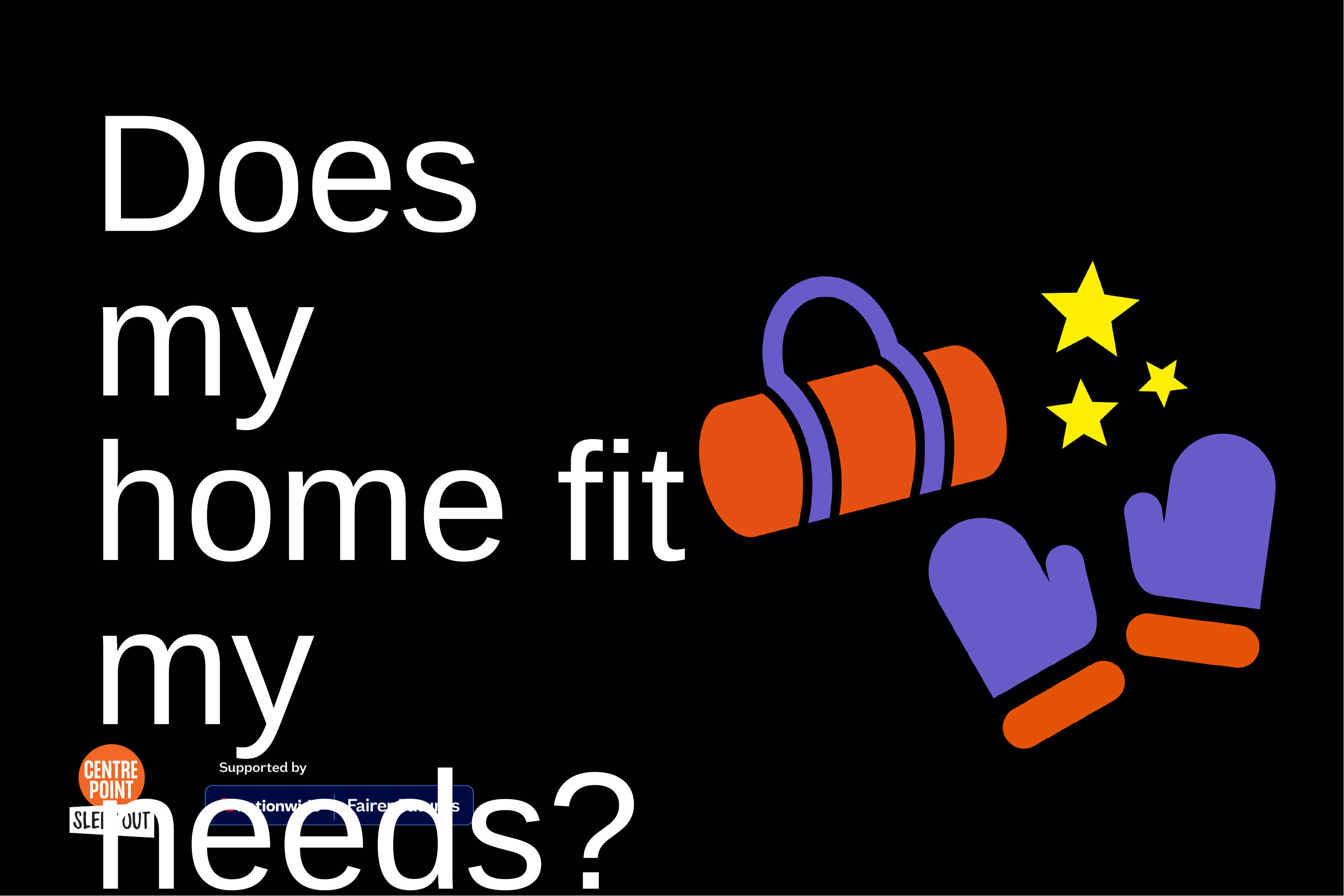

# Does my home fit my needs?